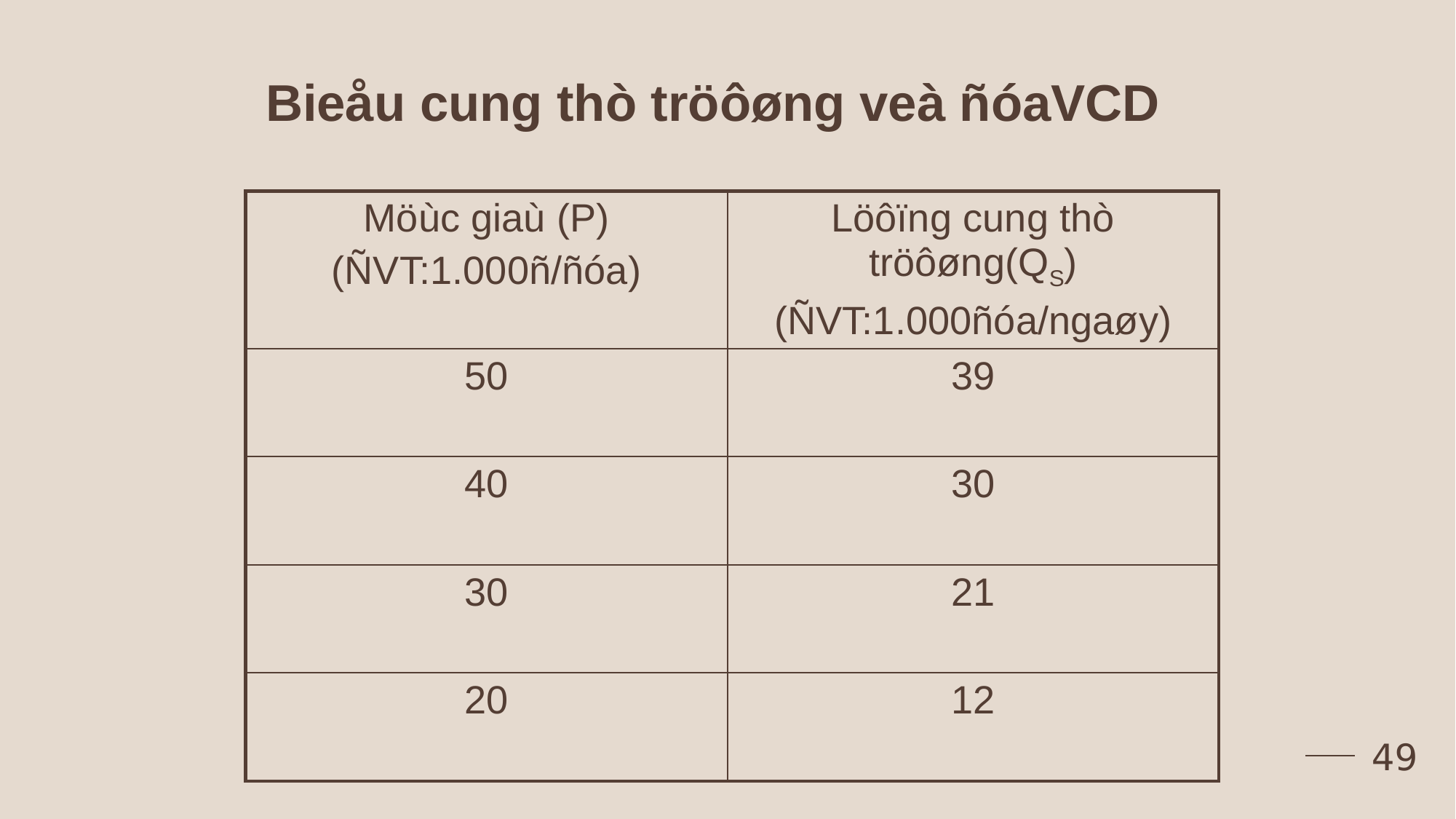

# Bieåu cung thò tröôøng veà ñóaVCD
| Möùc giaù (P) (ÑVT:1.000ñ/ñóa) | Löôïng cung thò tröôøng(QS) (ÑVT:1.000ñóa/ngaøy) |
| --- | --- |
| 50 | 39 |
| 40 | 30 |
| 30 | 21 |
| 20 | 12 |
49